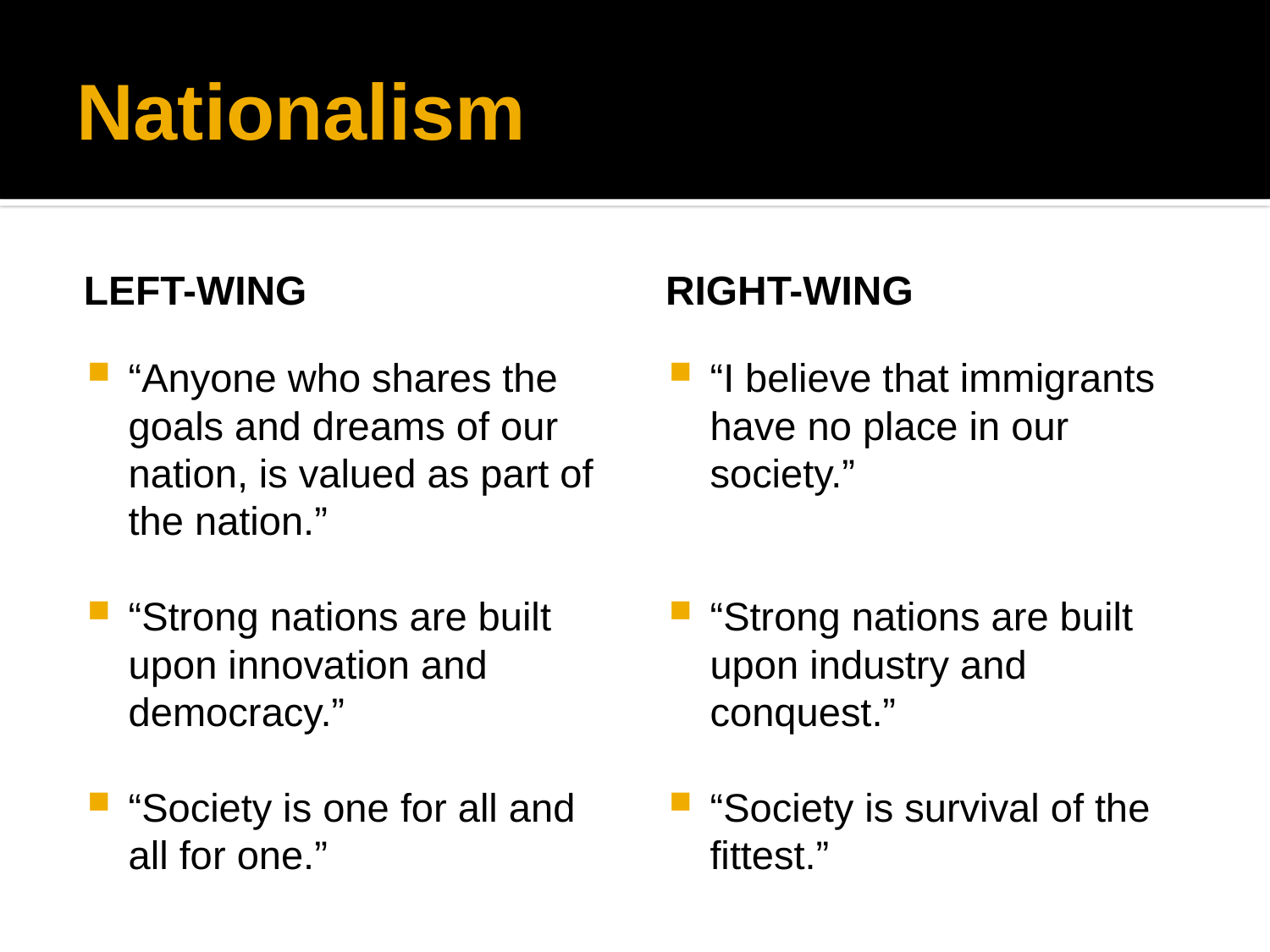

# Nationalism
Left-wing
Right-wing
“Anyone who shares the goals and dreams of our nation, is valued as part of the nation.”

“Strong nations are built upon innovation and democracy.”

“Society is one for all and all for one.”

“I believe that immigrants have no place in our society.”

“Strong nations are built upon industry and conquest.”

“Society is survival of the fittest.”